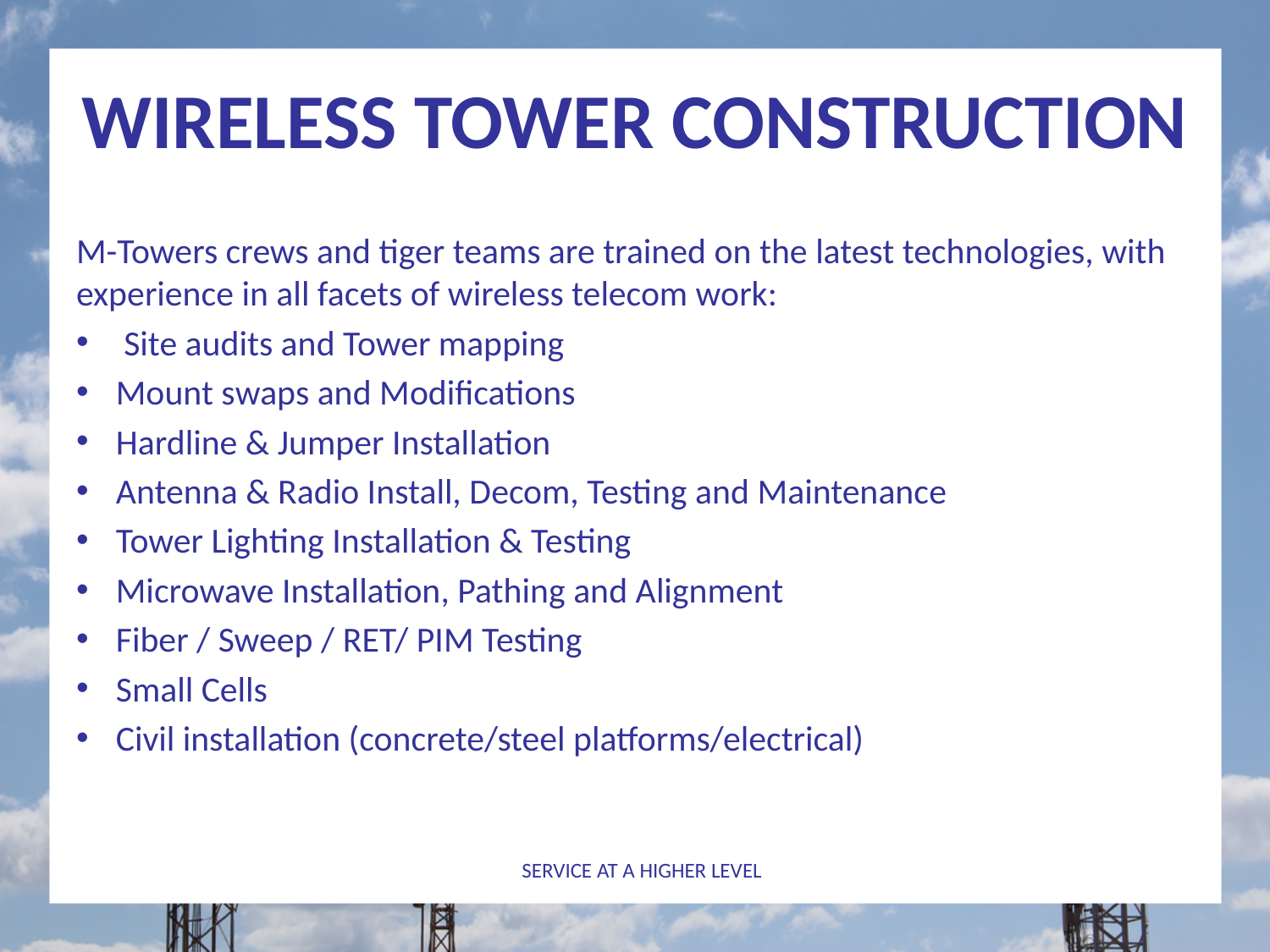

# WIRELESS TOWER CONSTRUCTION
M-Towers crews and tiger teams are trained on the latest technologies, with experience in all facets of wireless telecom work:
Site audits and Tower mapping
Mount swaps and Modifications
Hardline & Jumper Installation
Antenna & Radio Install, Decom, Testing and Maintenance
Tower Lighting Installation & Testing
Microwave Installation, Pathing and Alignment
Fiber / Sweep / RET/ PIM Testing
Small Cells
Civil installation (concrete/steel platforms/electrical)

SERVICE AT A HIGHER LEVEL